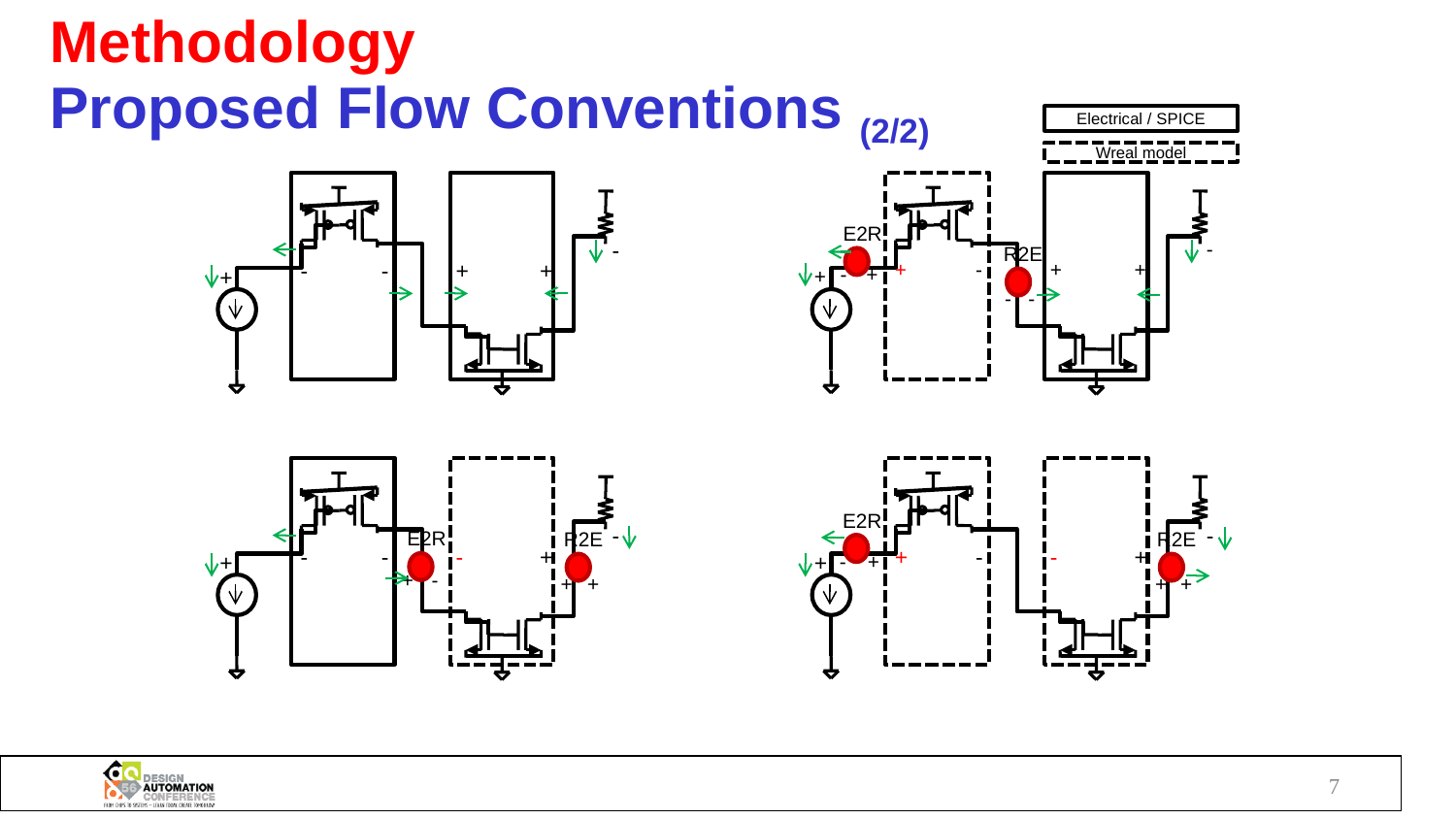

# Methodology Proposed Flow Conventions (2/2)
Electrical / SPICE
Wreal model

E2R

-
+

-
-
R2E

-
-
+
-
+
+
-
-
+
+
+
+

E2R

-
+

-
-
E2R

+
-
R2E

+
+
R2E

+
+
-
-
-
+
+
-
-
+
+
+

7